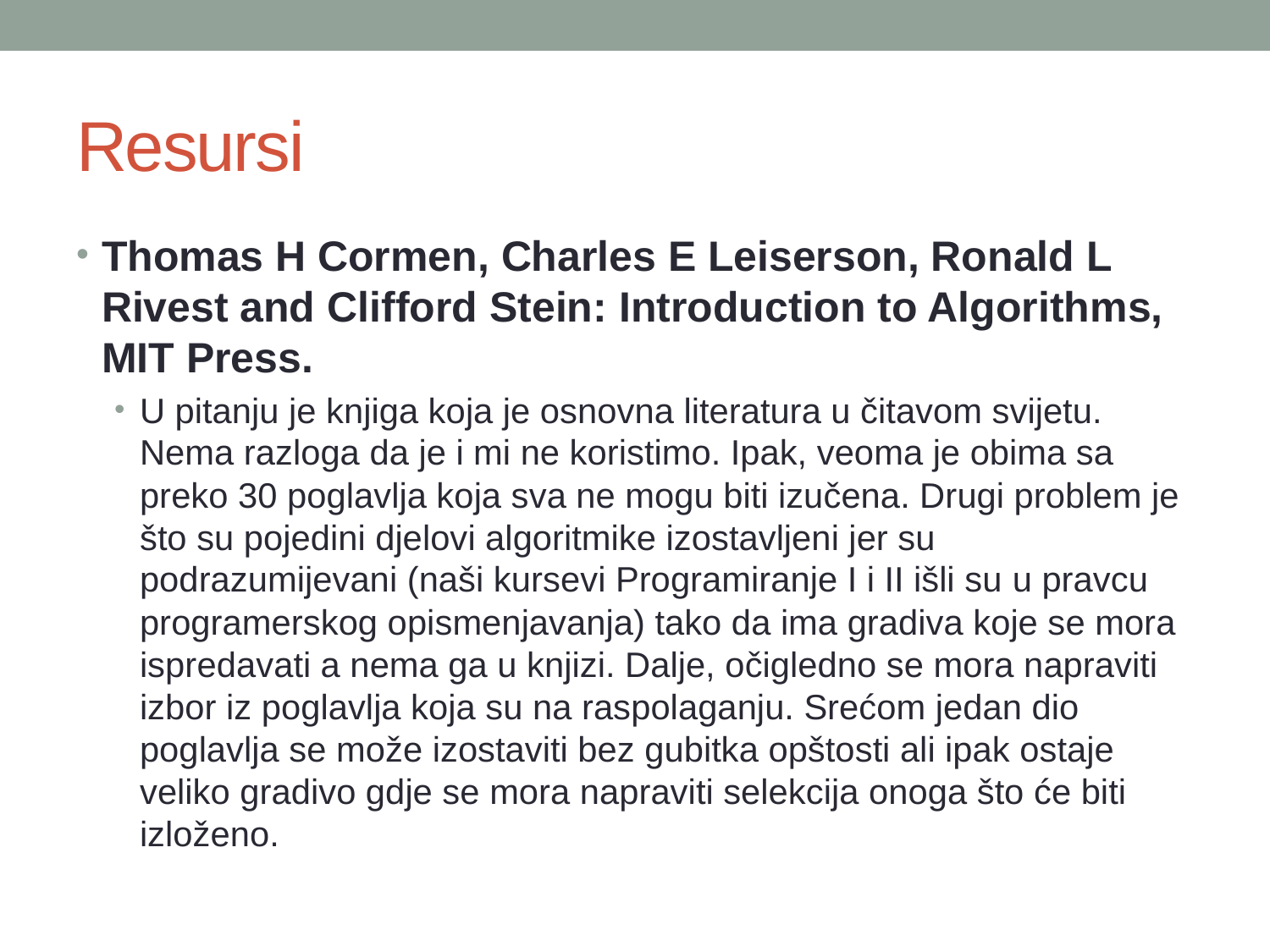

# Resursi
Thomas H Cormen, Charles E Leiserson, Ronald L Rivest and Clifford Stein: Introduction to Algorithms, MIT Press.
U pitanju je knjiga koja je osnovna literatura u čitavom svijetu. Nema razloga da je i mi ne koristimo. Ipak, veoma je obima sa preko 30 poglavlja koja sva ne mogu biti izučena. Drugi problem je što su pojedini djelovi algoritmike izostavljeni jer su podrazumijevani (naši kursevi Programiranje I i II išli su u pravcu programerskog opismenjavanja) tako da ima gradiva koje se mora ispredavati a nema ga u knjizi. Dalje, očigledno se mora napraviti izbor iz poglavlja koja su na raspolaganju. Srećom jedan dio poglavlja se može izostaviti bez gubitka opštosti ali ipak ostaje veliko gradivo gdje se mora napraviti selekcija onoga što će biti izloženo.